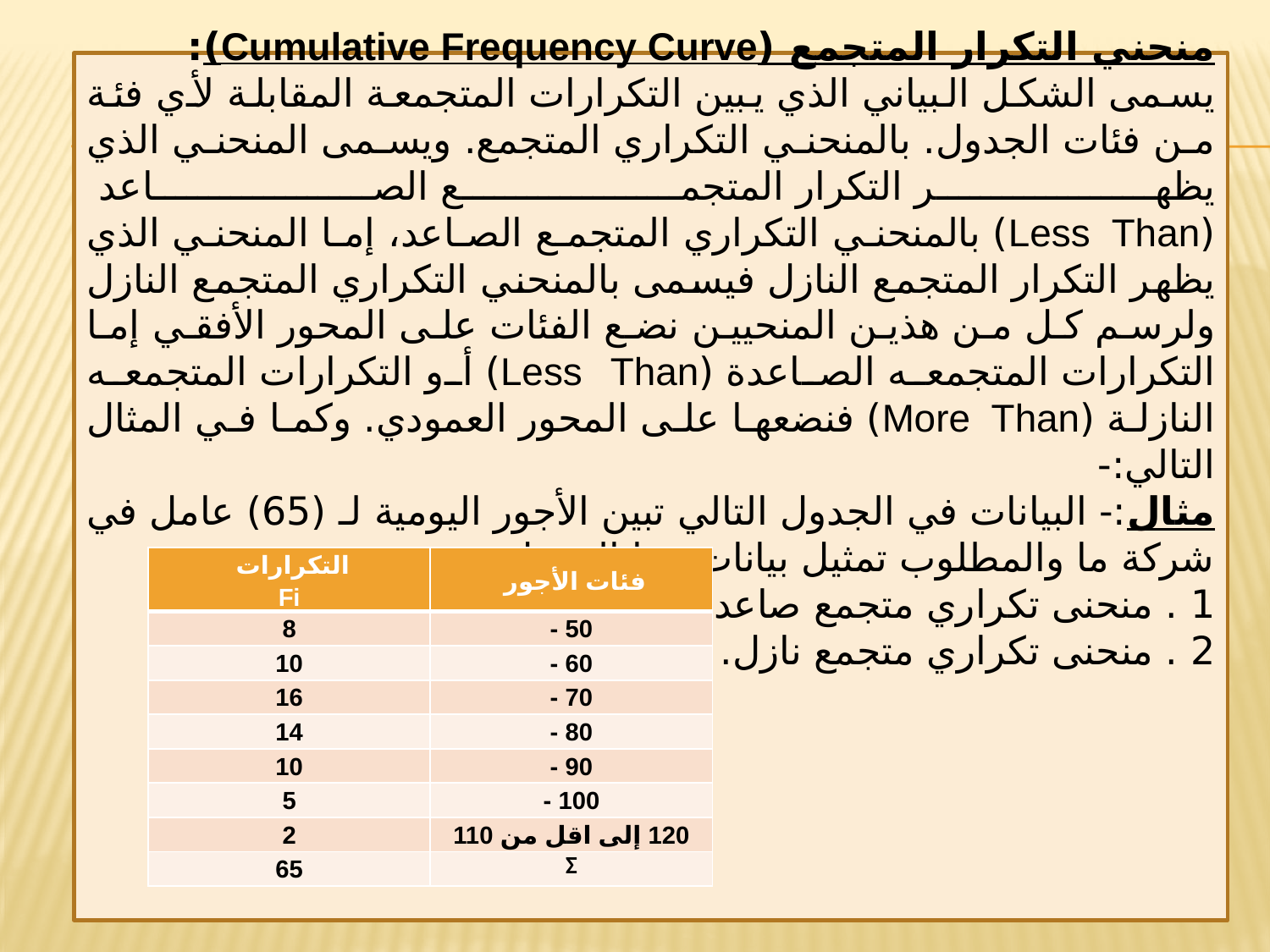

منحني التكرار المتجمع (Cumulative Frequency Curve):
يسمى الشكل البياني الذي يبين التكرارات المتجمعة المقابلة لأي فئة من فئات الجدول. بالمنحني التكراري المتجمع. ويسمى المنحني الذي يظهر التكرار المتجمع الصاعد
(Less Than) بالمنحني التكراري المتجمع الصاعد، إما المنحني الذي يظهر التكرار المتجمع النازل فيسمى بالمنحني التكراري المتجمع النازل ولرسم كل من هذين المنحيين نضع الفئات على المحور الأفقي إما التكرارات المتجمعه الصاعدة (Less Than) أو التكرارات المتجمعه النازلة (More Than) فنضعها على المحور العمودي. وكما في المثال التالي:-
مثال:- البيانات في الجدول التالي تبين الأجور اليومية لـ (65) عامل في شركة ما والمطلوب تمثيل بيانات هذا الجدول بـ:-
1 . منحنى تكراري متجمع صاعد.
2 . منحنى تكراري متجمع نازل.

| التكرارات Fi | فئات الأجور |
| --- | --- |
| 8 | 50 - |
| 10 | 60 - |
| 16 | 70 - |
| 14 | 80 - |
| 10 | 90 - |
| 5 | 100 - |
| 2 | 120 إلى اقل من 110 |
| 65 | Σ |